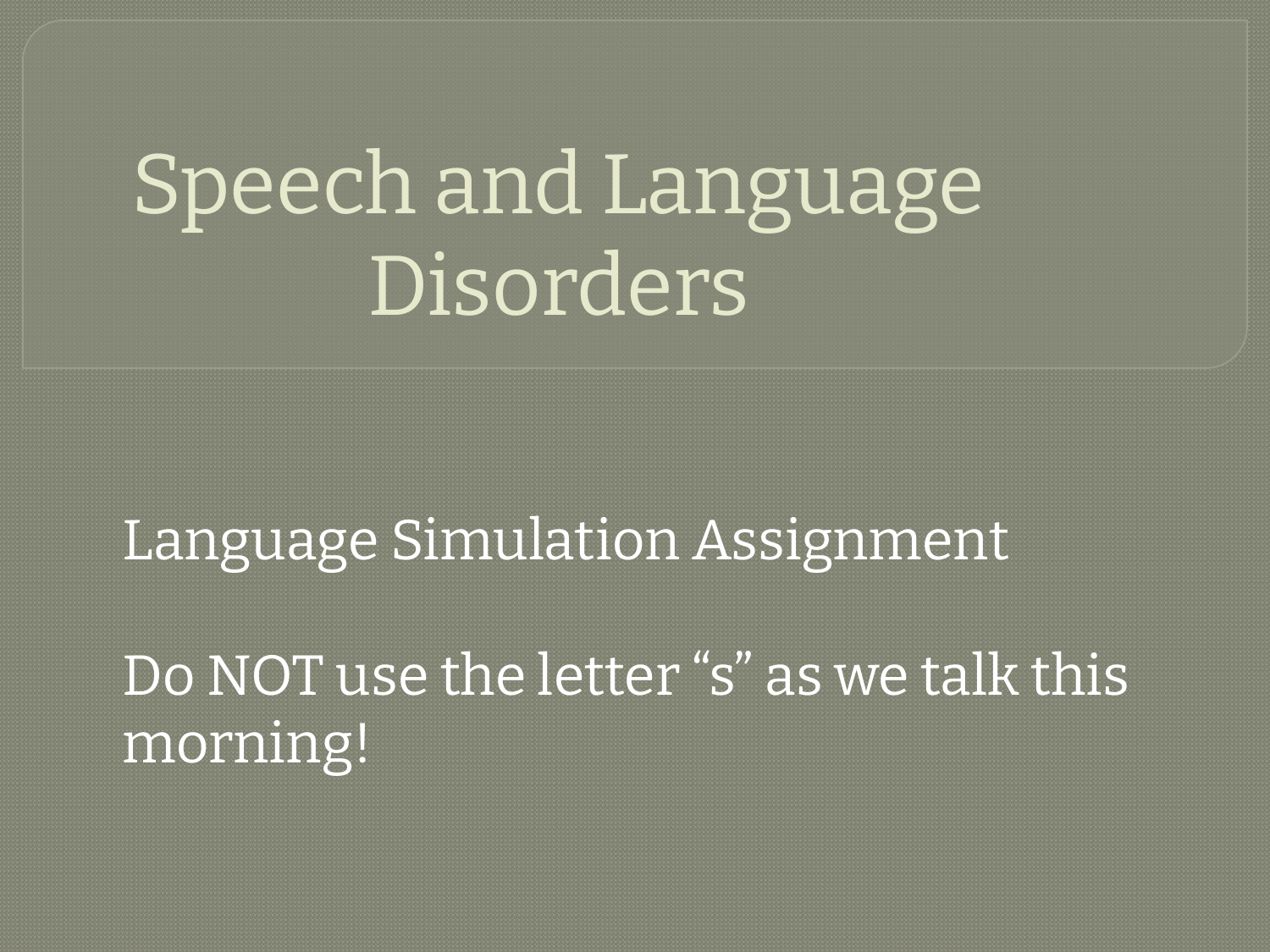

# Speech and Language Disorders
Language Simulation Assignment

Do NOT use the letter “s” as we talk this morning!